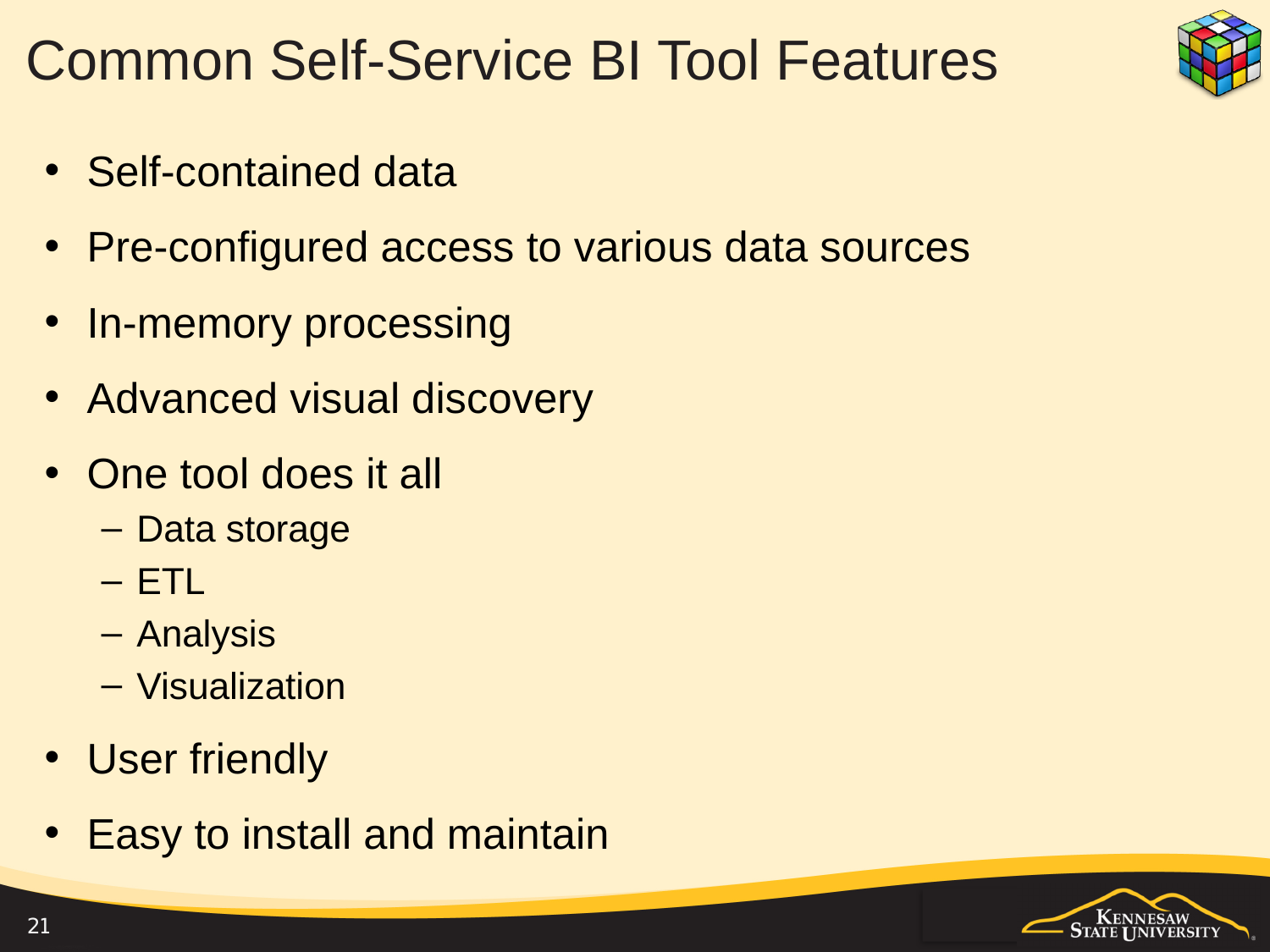

# Common Self-Service BI Tool Features
Self-contained data
Pre-configured access to various data sources
In-memory processing
Advanced visual discovery
One tool does it all
Data storage
ETL
Analysis
Visualization
User friendly
Easy to install and maintain
21